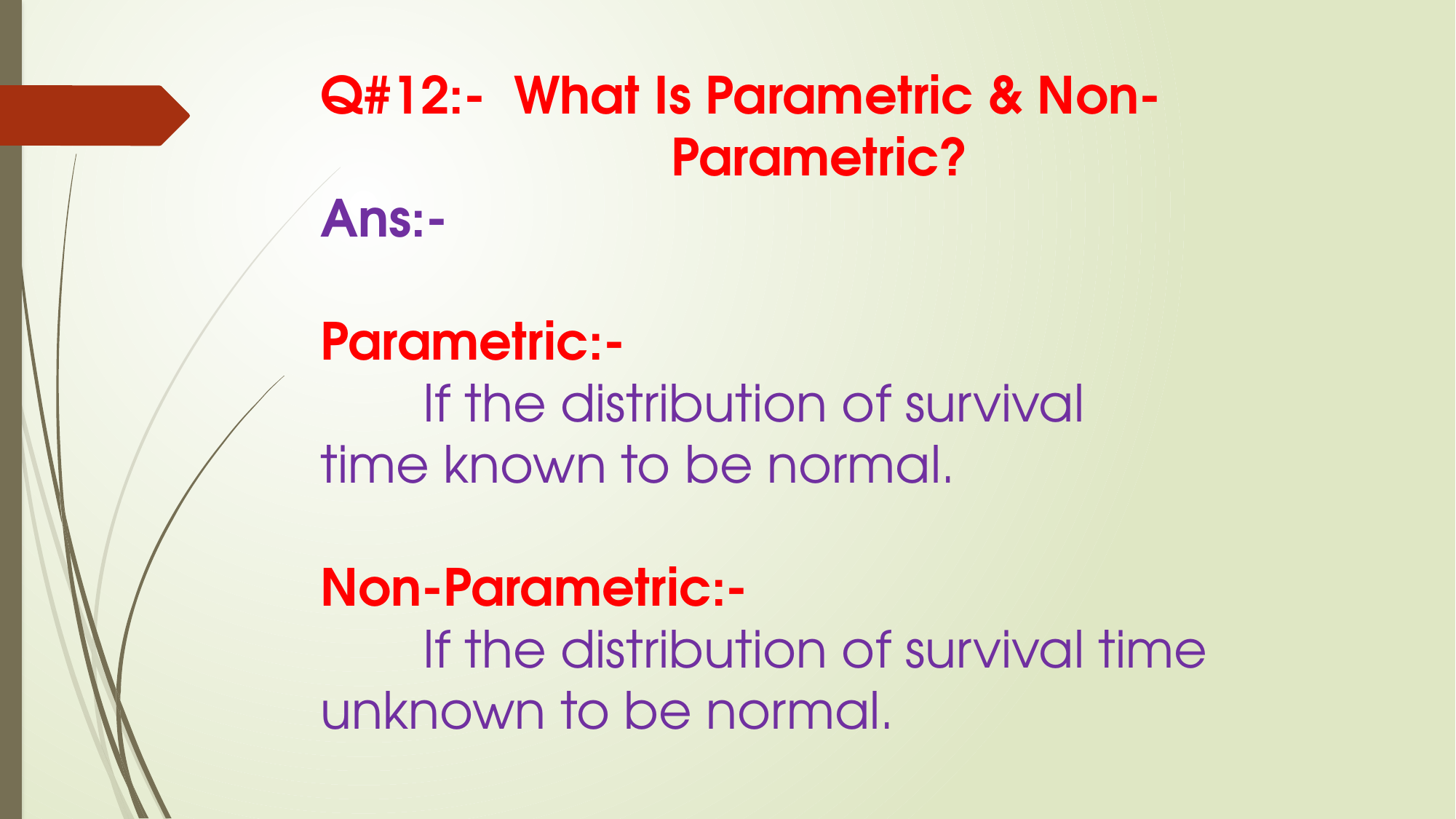

# Q#12:-  What Is Parametric & Non-	  	   		           			   Parametric? Ans:- Parametric:- If the distribution of survival   	  				        time known to be normal. Non-Parametric:- If the distribution of survival time 						unknown to be normal.